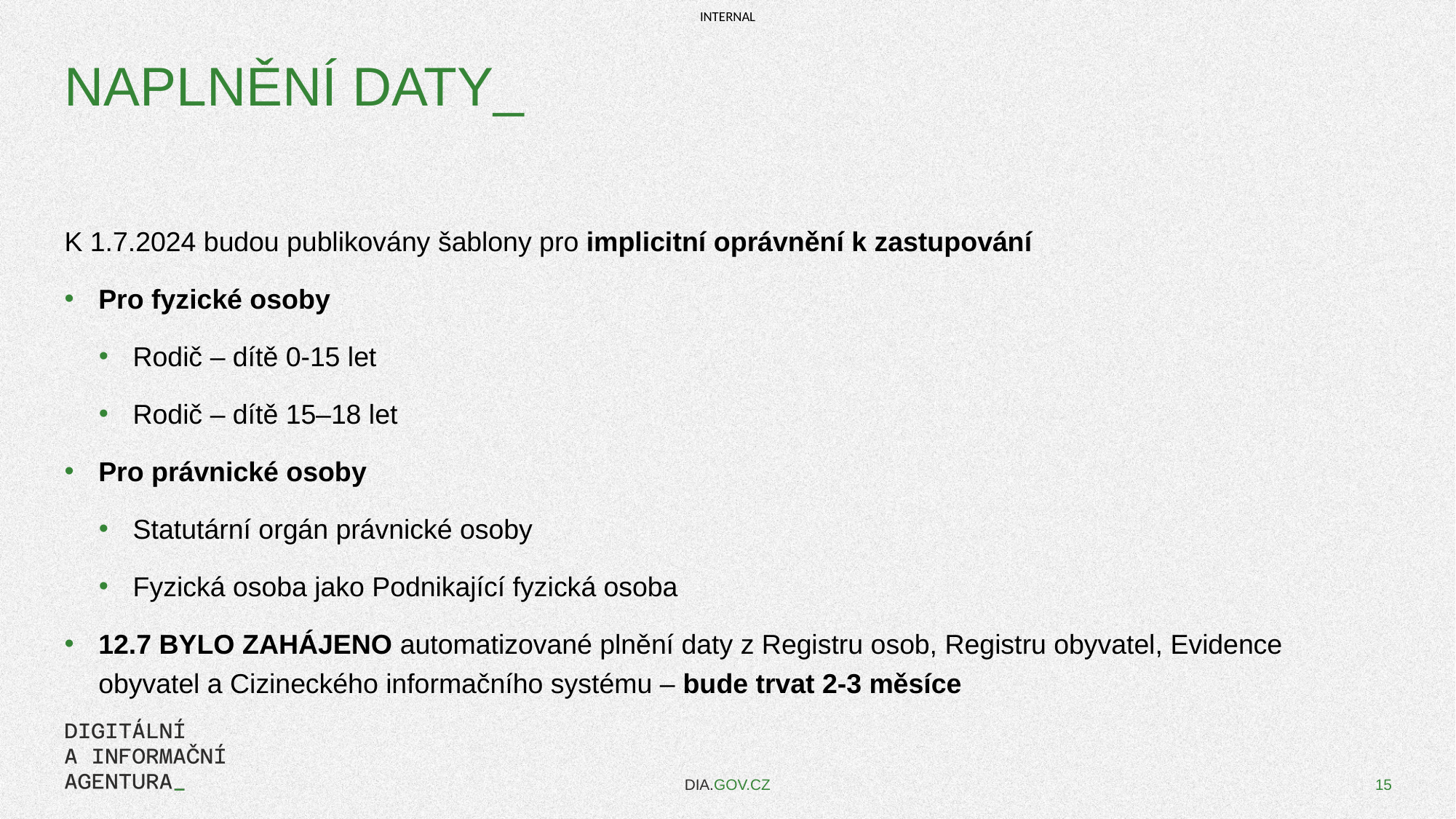

# Naplnění daty_
K 1.7.2024 budou publikovány šablony pro implicitní oprávnění k zastupování
Pro fyzické osoby
Rodič – dítě 0-15 let
Rodič – dítě 15–18 let
Pro právnické osoby
Statutární orgán právnické osoby
Fyzická osoba jako Podnikající fyzická osoba
12.7 BYLO ZAHÁJENO automatizované plnění daty z Registru osob, Registru obyvatel, Evidence obyvatel a Cizineckého informačního systému – bude trvat 2-3 měsíce
DIA.GOV.CZ
15